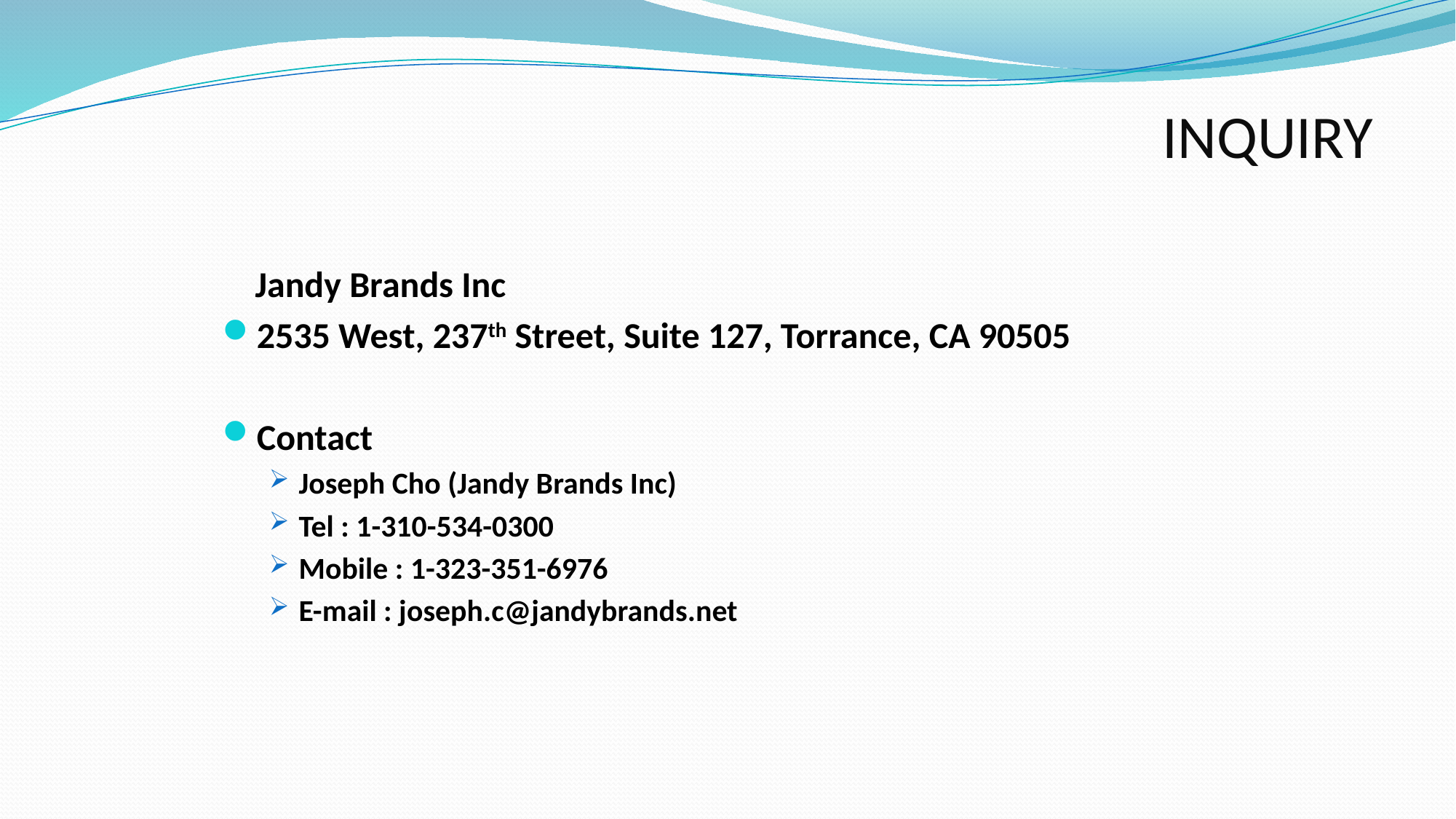

# INQUIRY
	Jandy Brands Inc
2535 West, 237th Street, Suite 127, Torrance, CA 90505

Contact
Joseph Cho (Jandy Brands Inc)
Tel : 1-310-534-0300
Mobile : 1-323-351-6976
E-mail : joseph.c@jandybrands.net